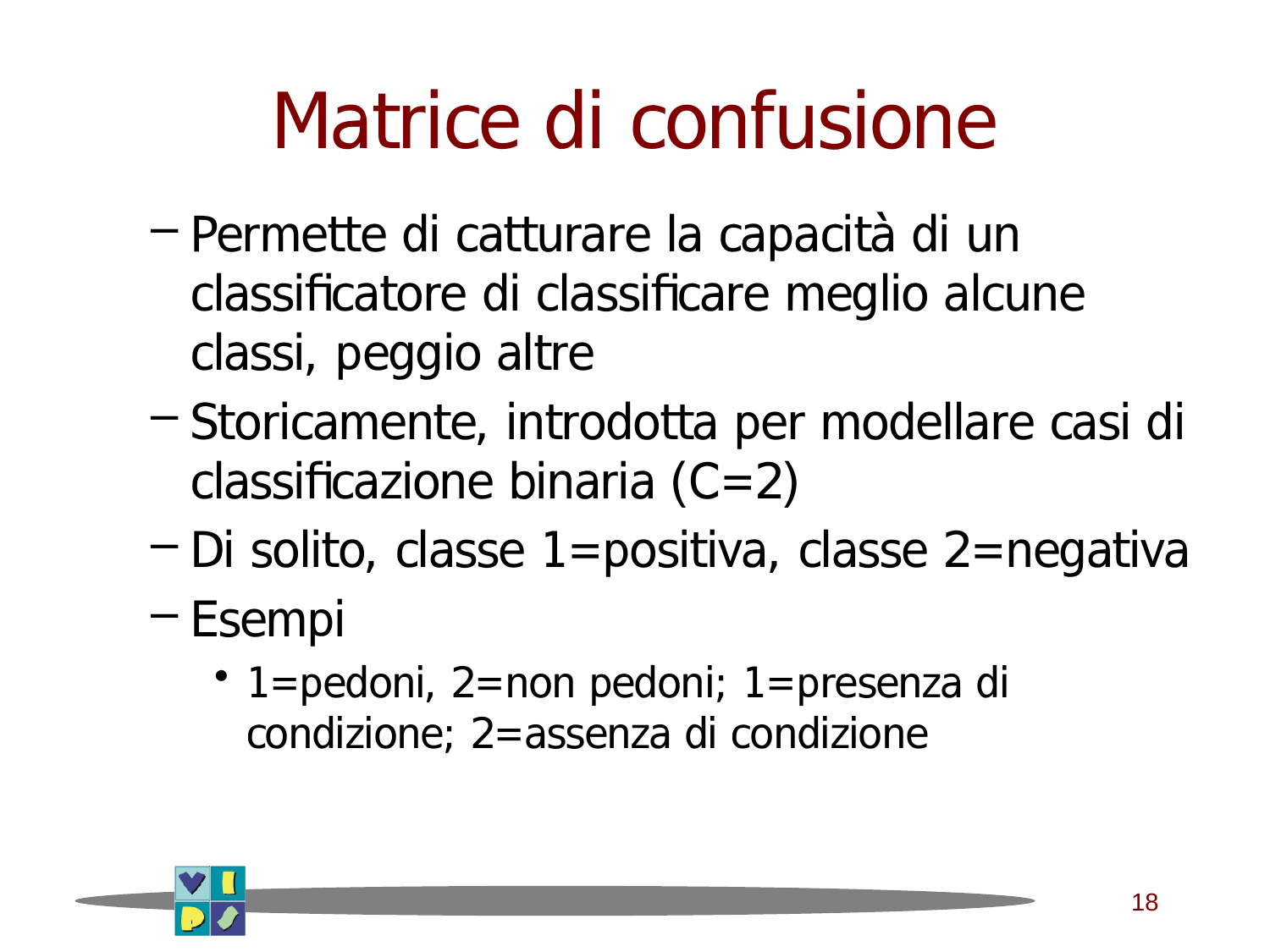

# Matrice di confusione
Permette di catturare la capacità di un classificatore di classificare meglio alcune classi, peggio altre
Storicamente, introdotta per modellare casi di classificazione binaria (C=2)
Di solito, classe 1=positiva, classe 2=negativa
Esempi
1=pedoni, 2=non pedoni; 1=presenza di condizione; 2=assenza di condizione
18